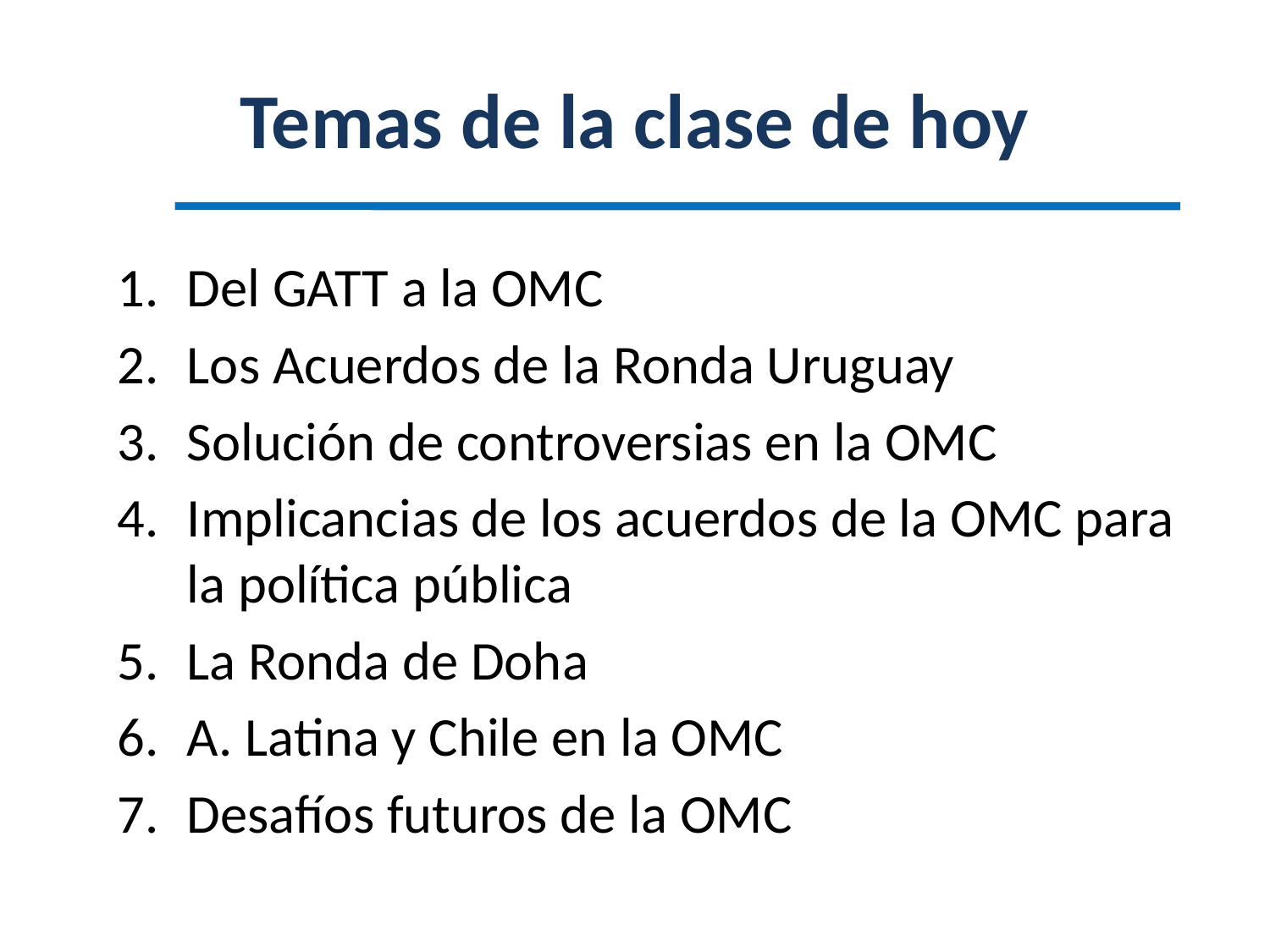

# Temas de la clase de hoy

Del GATT a la OMC
Los Acuerdos de la Ronda Uruguay
Solución de controversias en la OMC
Implicancias de los acuerdos de la OMC para la política pública
La Ronda de Doha
A. Latina y Chile en la OMC
Desafíos futuros de la OMC